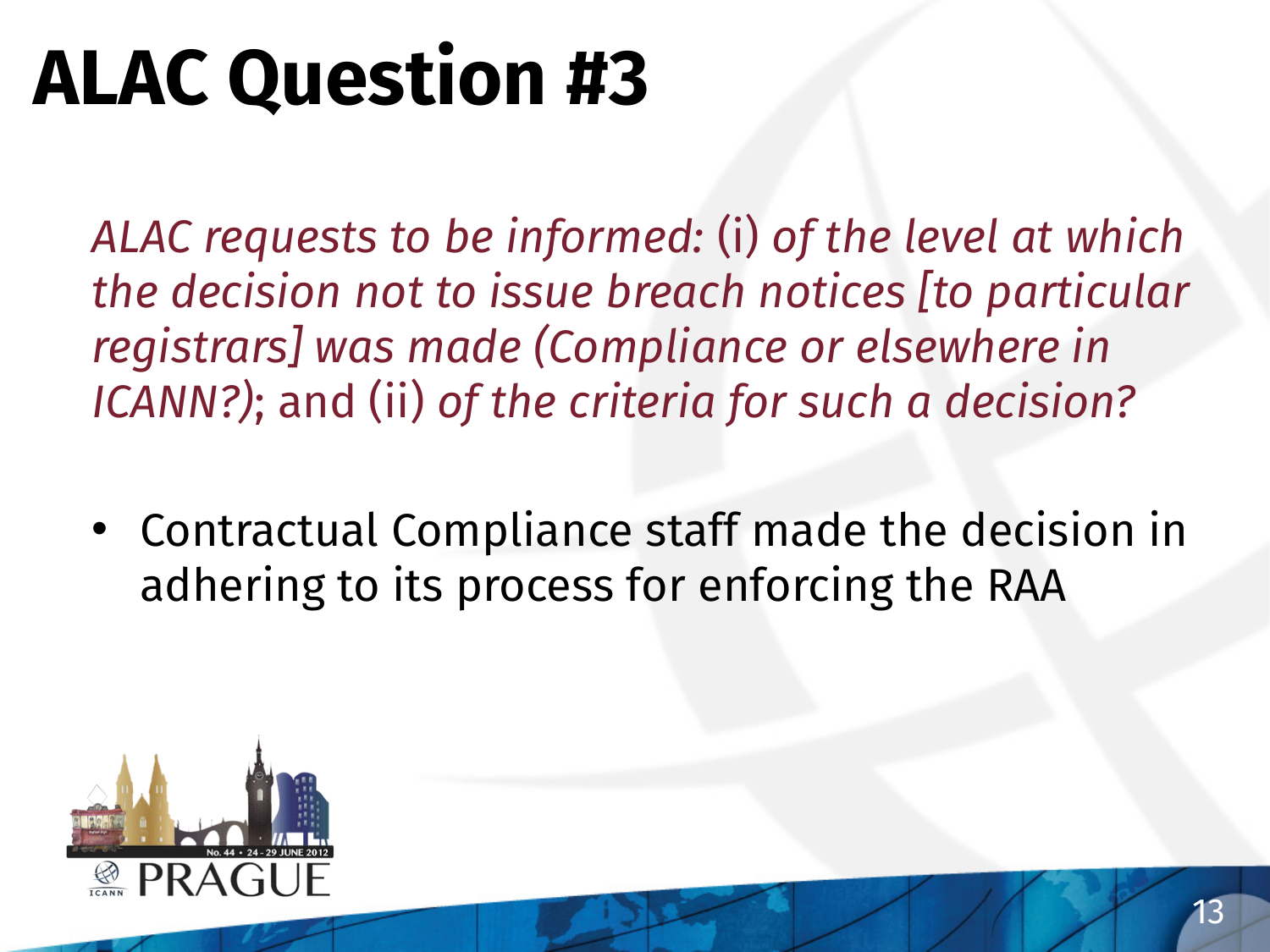

# ALAC Question #3
ALAC requests to be informed: (i) of the level at which the decision not to issue breach notices [to particular registrars] was made (Compliance or elsewhere in ICANN?); and (ii) of the criteria for such a decision?

Contractual Compliance staff made the decision in adhering to its process for enforcing the RAA

13